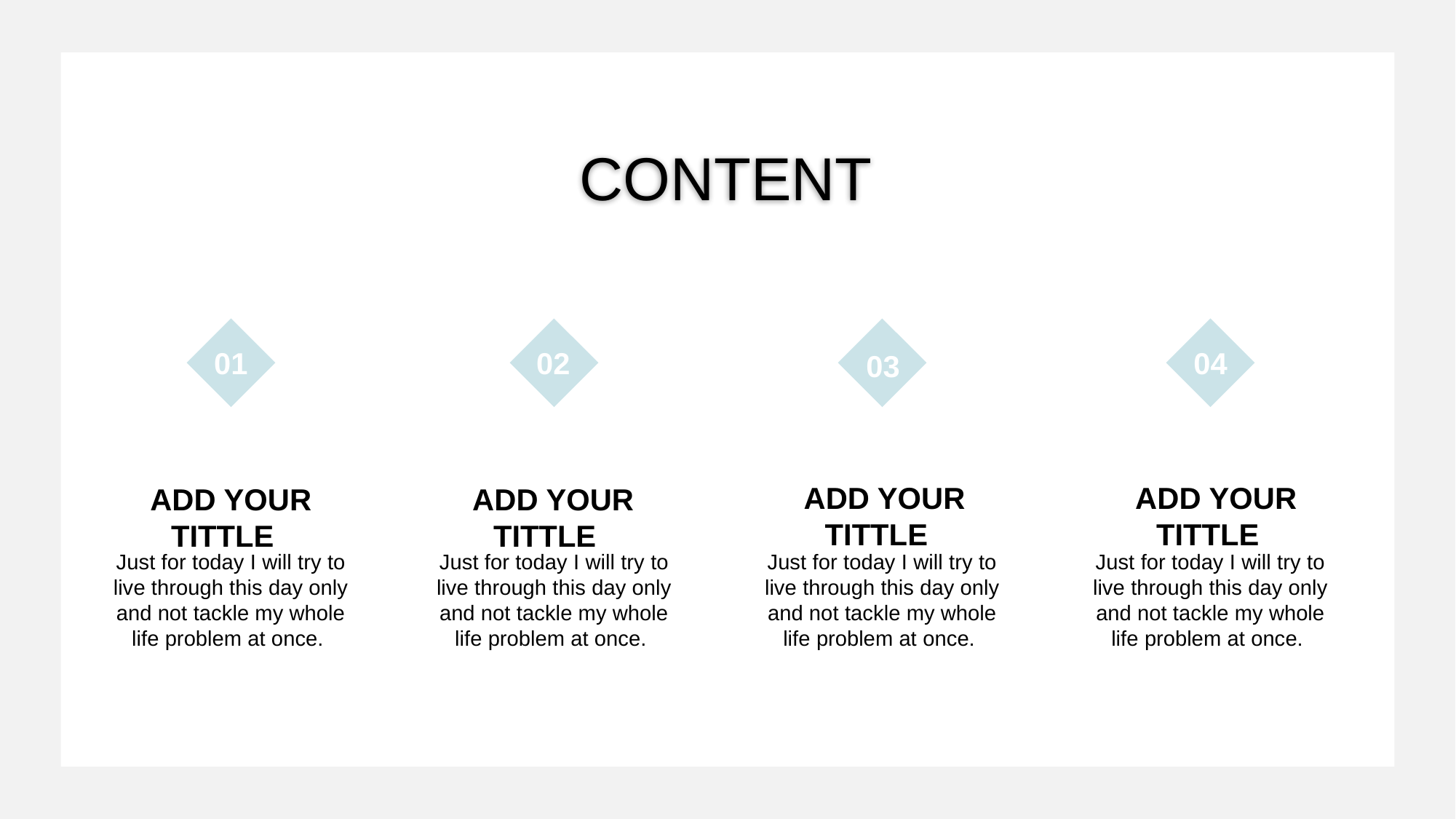

CONTENT

01
02
04
03
ADD YOUR TITTLE
ADD YOUR TITTLE
ADD YOUR TITTLE
ADD YOUR TITTLE
Just for today I will try to live through this day only and not tackle my whole life problem at once.
Just for today I will try to live through this day only and not tackle my whole life problem at once.

Just for today I will try to live through this day only and not tackle my whole life problem at once.
Just for today I will try to live through this day only and not tackle my whole life problem at once.